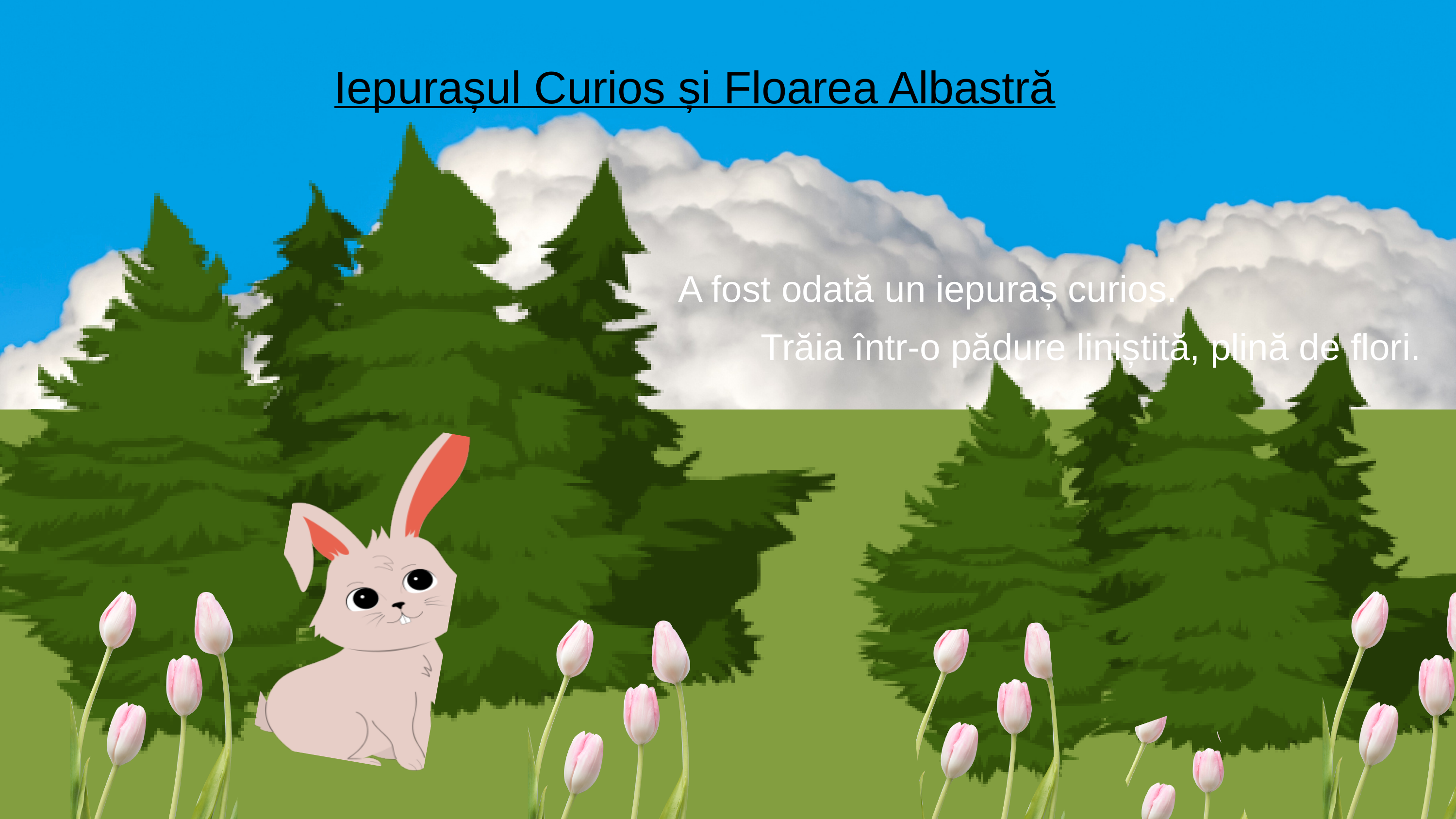

Iepurașul Curios și Floarea Albastră

A fost odată un iepuraș curios.

 Trăia într-o pădure liniștită, plină de flori.